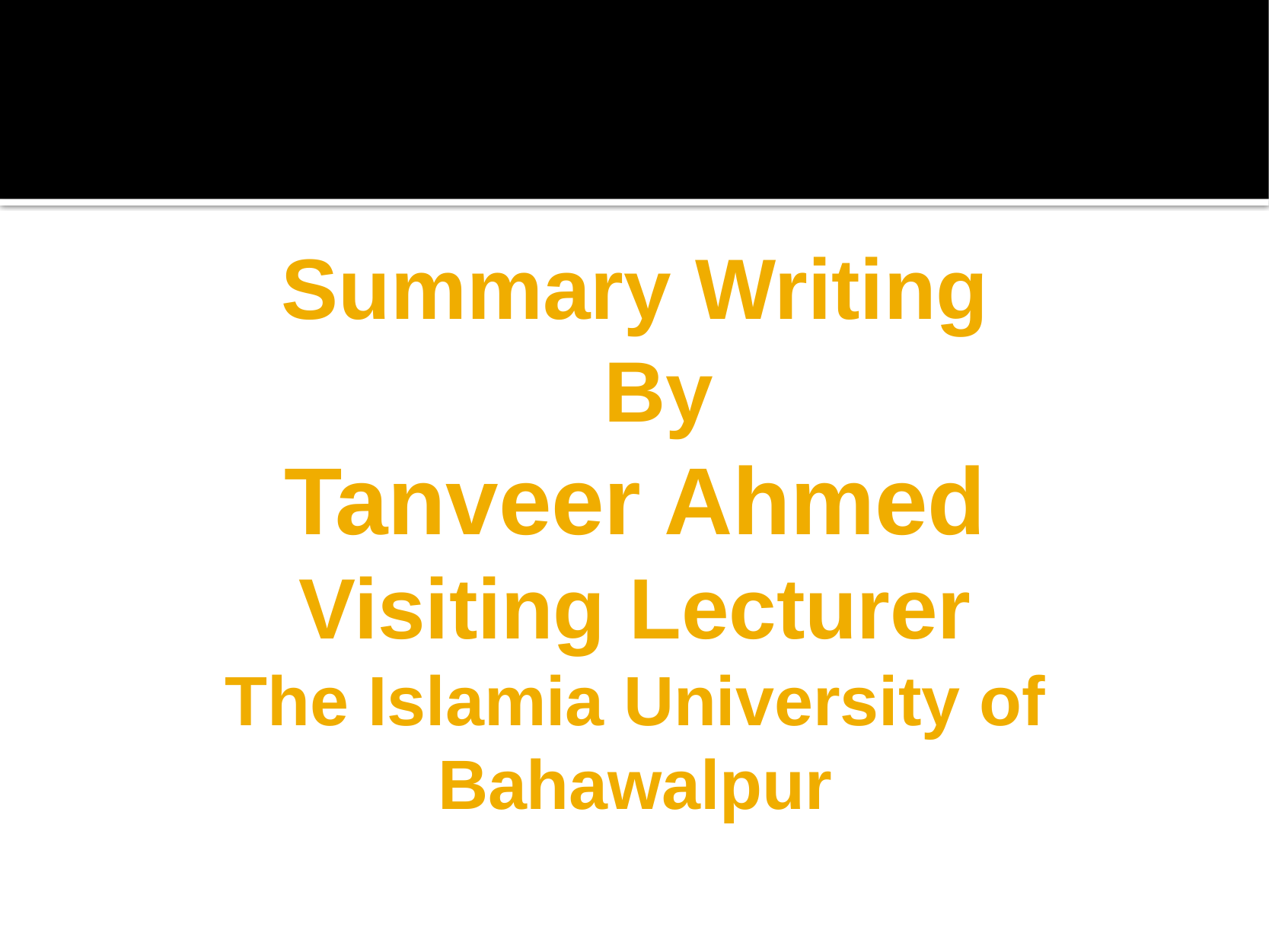

# Summary Writing By Tanveer Ahmed Visiting Lecturer The Islamia University of Bahawalpur